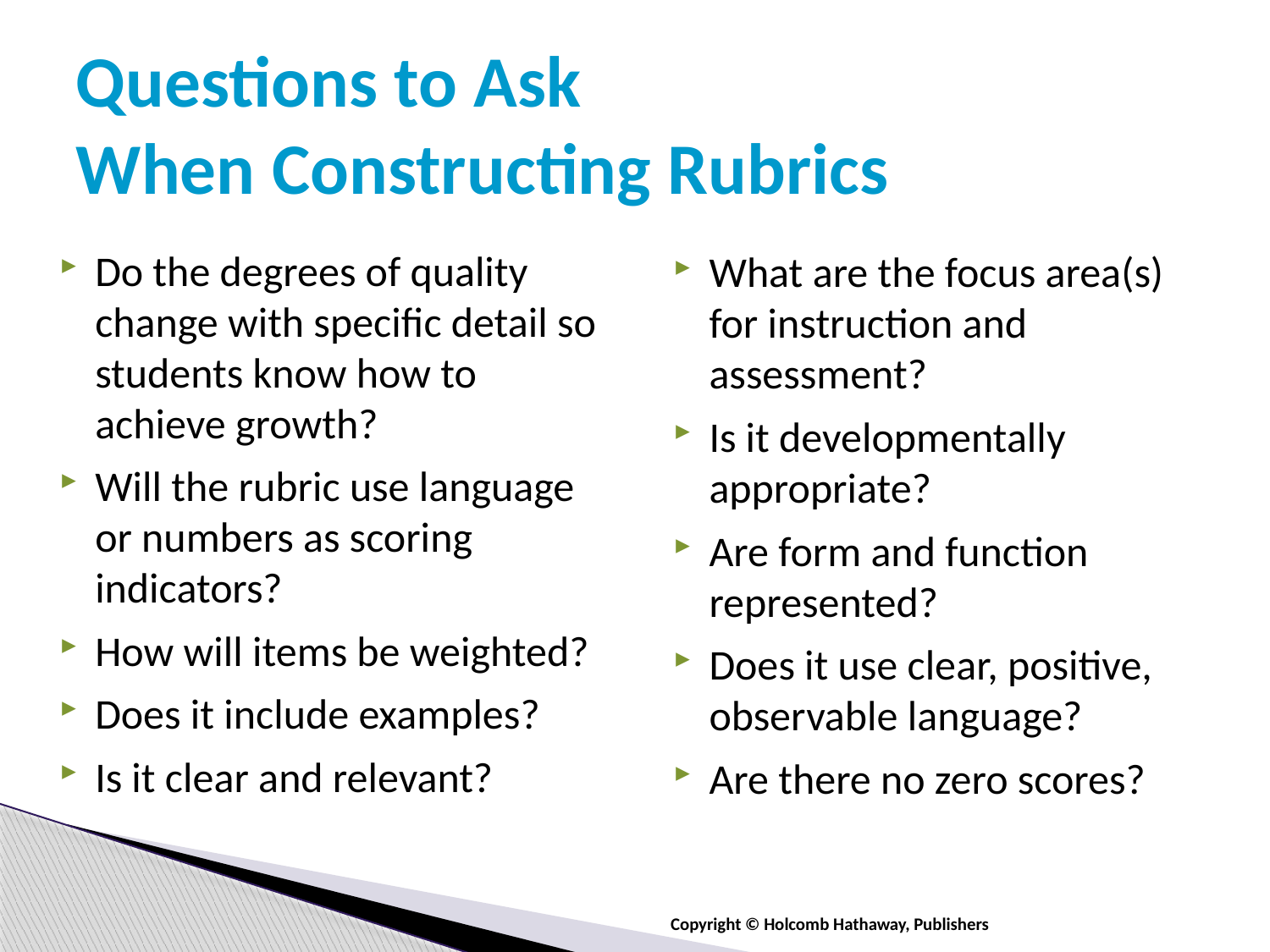

# Questions to Ask When Constructing Rubrics
Do the degrees of quality change with specific detail so students know how to achieve growth?
Will the rubric use language or numbers as scoring indicators?
How will items be weighted?
Does it include examples?
Is it clear and relevant?
What are the focus area(s) for instruction and assessment?
Is it developmentally appropriate?
Are form and function represented?
Does it use clear, positive, observable language?
Are there no zero scores?
Copyright © Holcomb Hathaway, Publishers